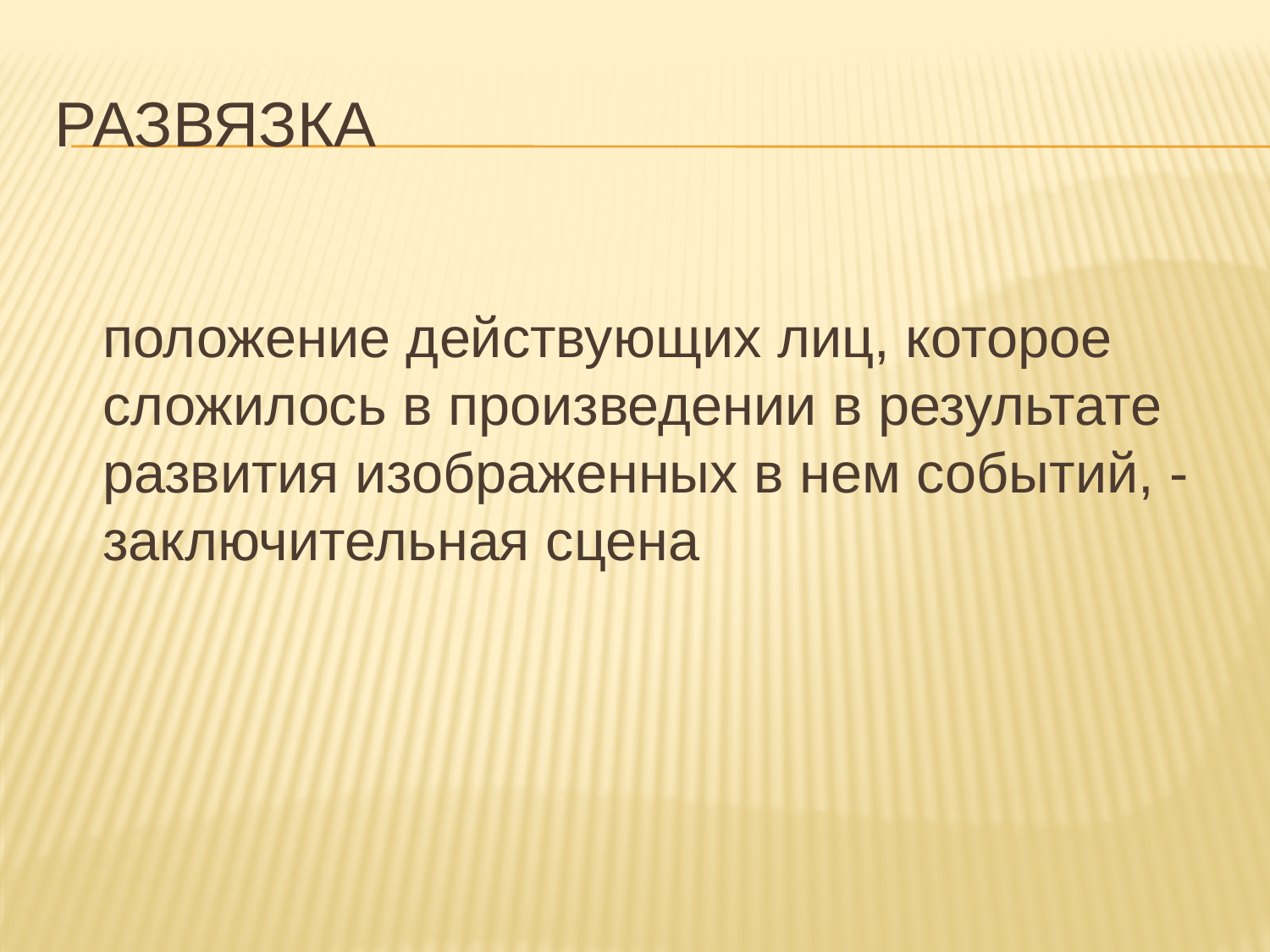

# развязка

	положение действующих лиц, которое сложилось в произведении в результате развития изображенных в нем событий, - заключительная сцена